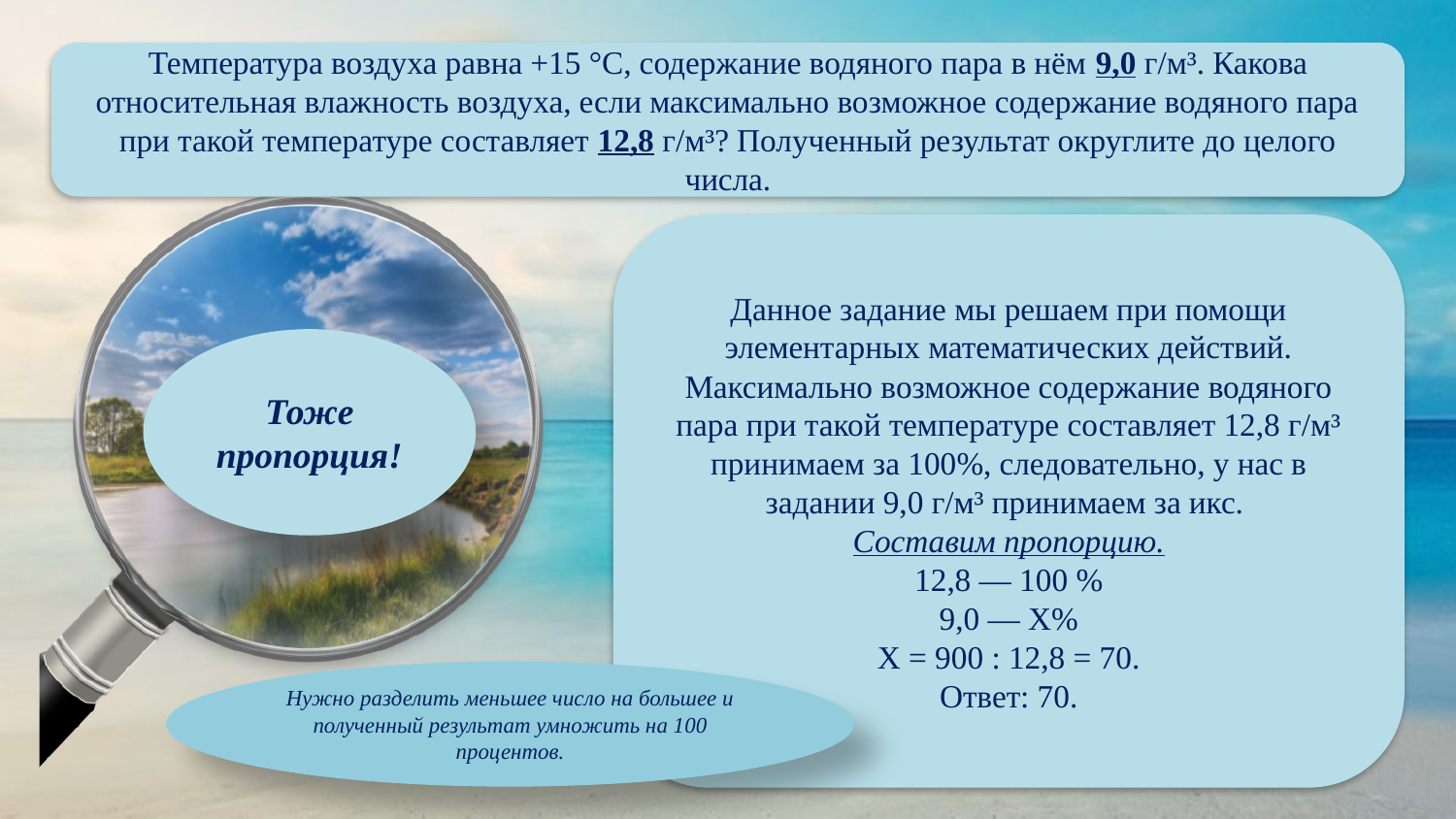

Температура воздуха равна +15 °С, содержание водяного пара в нём 9,0 г/м³. Какова относительная влажность воздуха, если максимально возможное содержание водяного пара при такой температуре составляет 12,8 г/м³? Полученный результат округлите до целого числа.
Данное задание мы решаем при помощи элементарных математических действий. Максимально возможное содержание водяного пара при такой температуре составляет 12,8 г/м³ принимаем за 100%, следовательно, у нас в задании 9,0 г/м³ принимаем за икс.
Составим пропорцию.
12,8 — 100 %
9,0 — Х%
Х = 900 : 12,8 = 70.
Ответ: 70.
Тоже пропорция!
Нужно разделить меньшее число на большее и полученный результат умножить на 100 процентов.